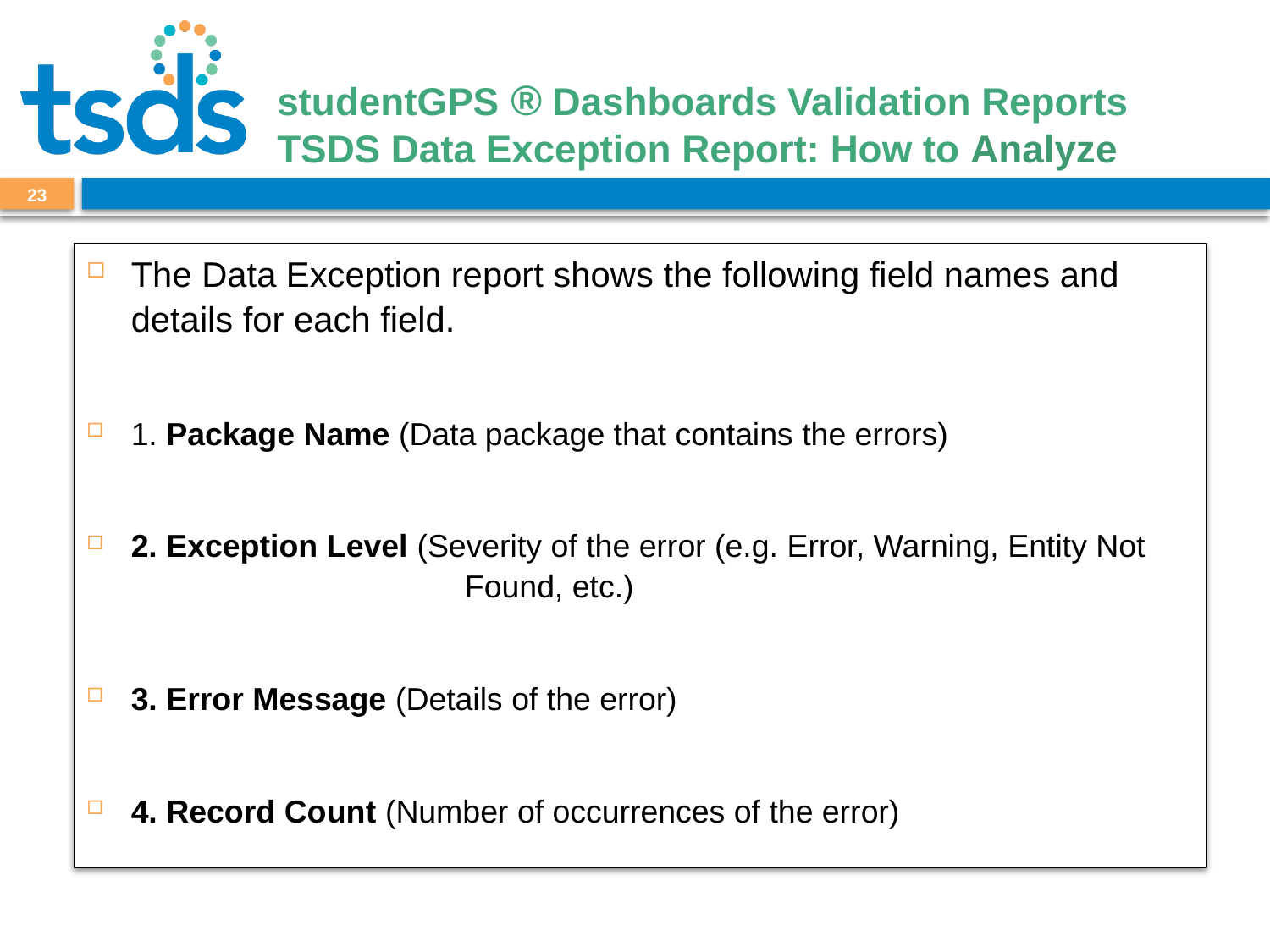

# studentGPS ® Dashboards Validation Reports TSDS Data Exception Report: How to Analyze
23
The Data Exception report shows the following field names and details for each field.

1. Package Name (Data package that contains the errors)

2. Exception Level (Severity of the error (e.g. Error, Warning, Entity Not 		         Found, etc.)

3. Error Message (Details of the error)

4. Record Count (Number of occurrences of the error)